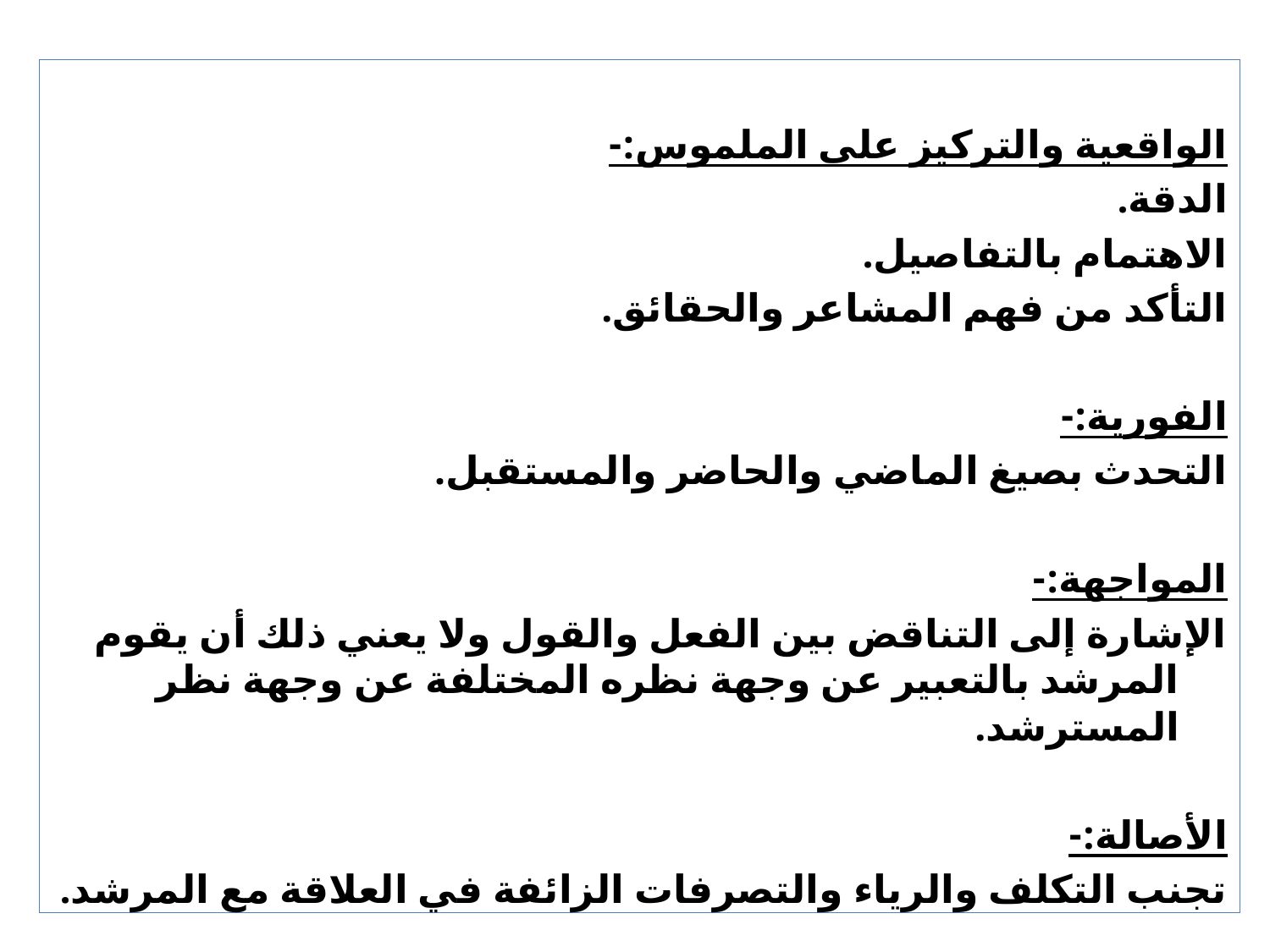

الواقعية والتركيز على الملموس:-
الدقة.
الاهتمام بالتفاصيل.
التأكد من فهم المشاعر والحقائق.

الفورية:-
التحدث بصيغ الماضي والحاضر والمستقبل.

المواجهة:-
الإشارة إلى التناقض بين الفعل والقول ولا يعني ذلك أن يقوم المرشد بالتعبير عن وجهة نظره المختلفة عن وجهة نظر المسترشد.

الأصالة:-
تجنب التكلف والرياء والتصرفات الزائفة في العلاقة مع المرشد.